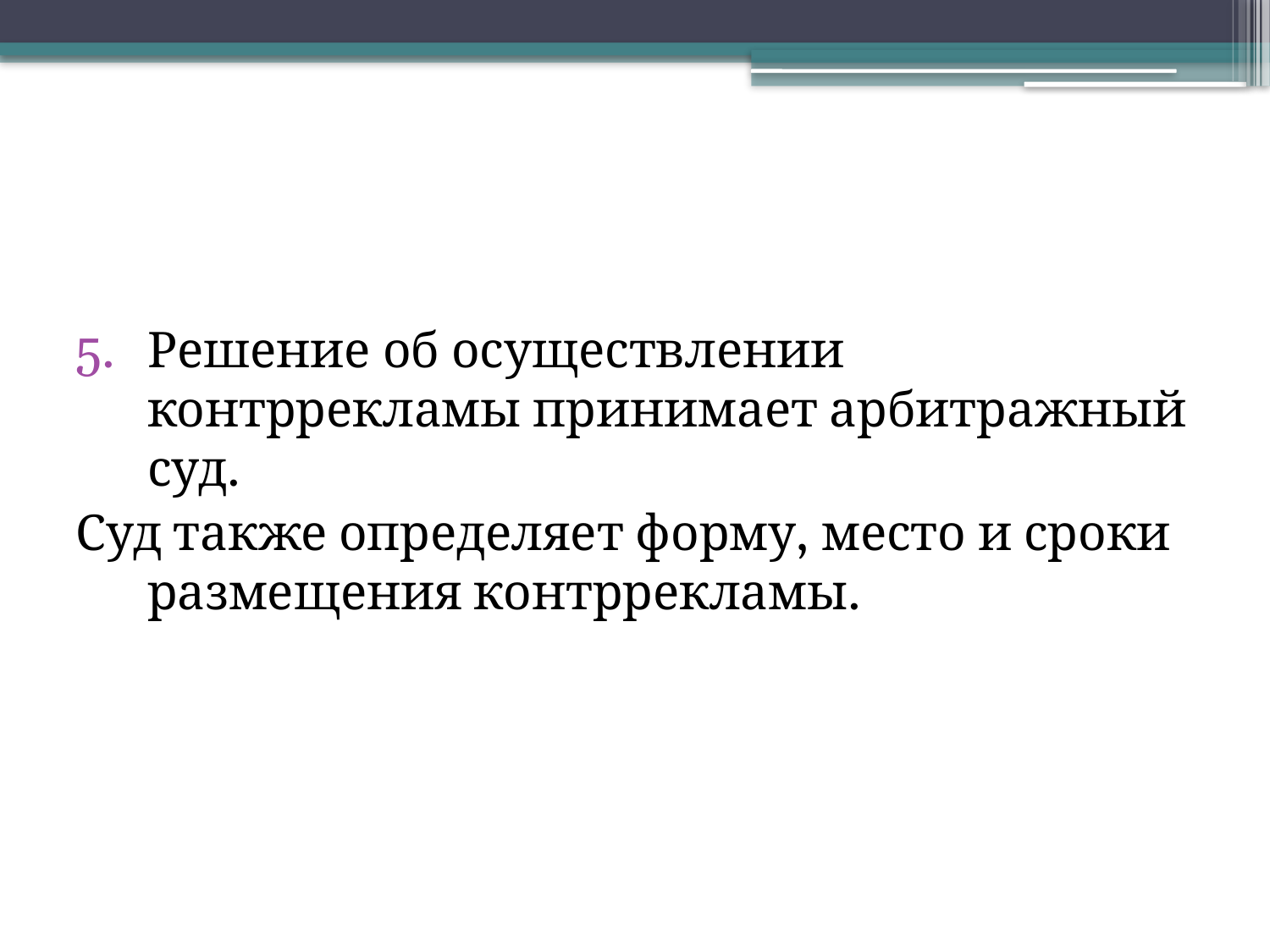

Решение об осуществлении контррекламы принимает арбитражный суд.
Суд также определяет форму, место и сроки размещения контррекламы.